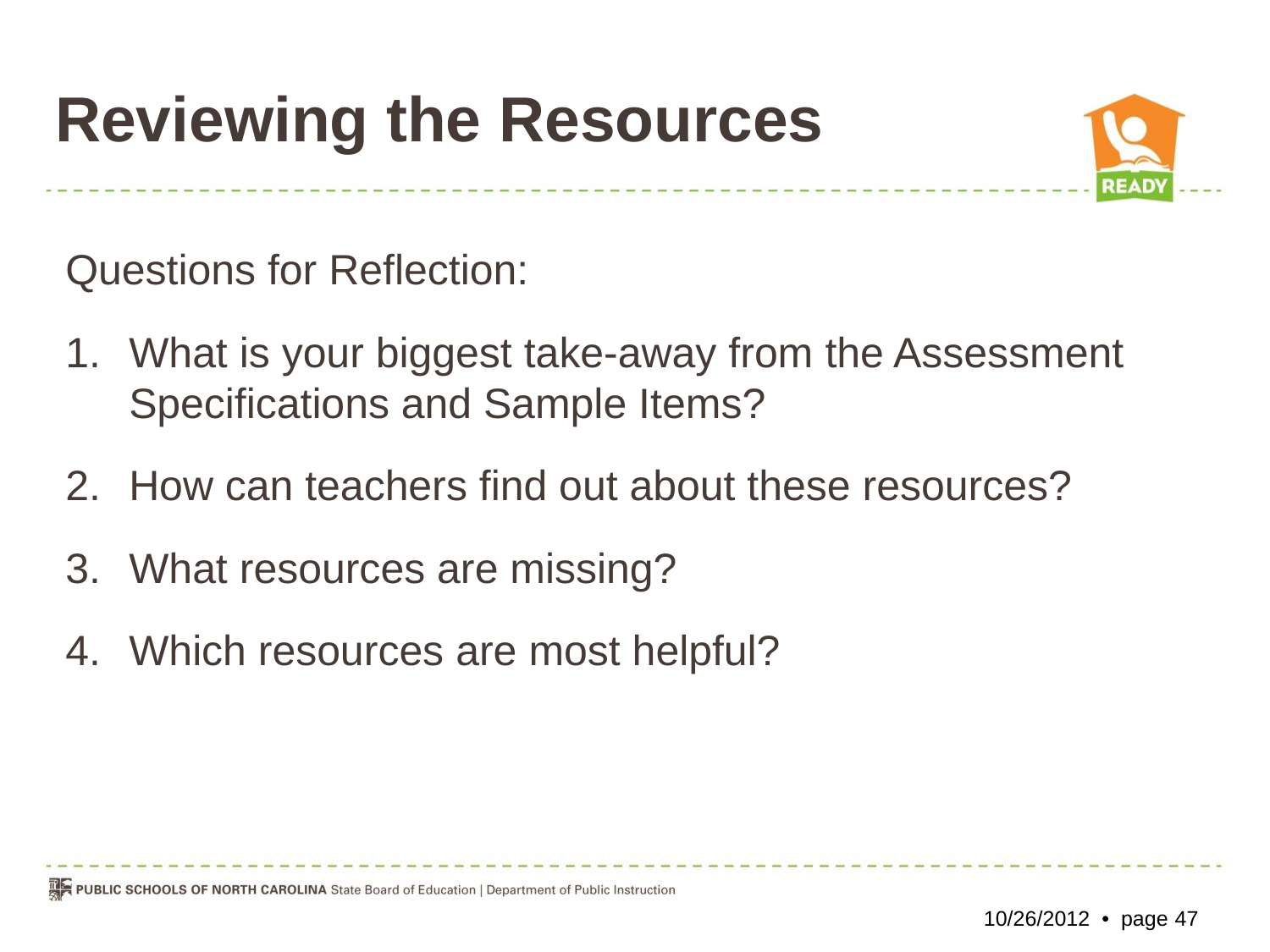

# Reviewing the Resources
Questions for Reflection:
What is your biggest take-away from the Assessment Specifications and Sample Items?
How can teachers find out about these resources?
What resources are missing?
Which resources are most helpful?

10/26/2012  •  page 47